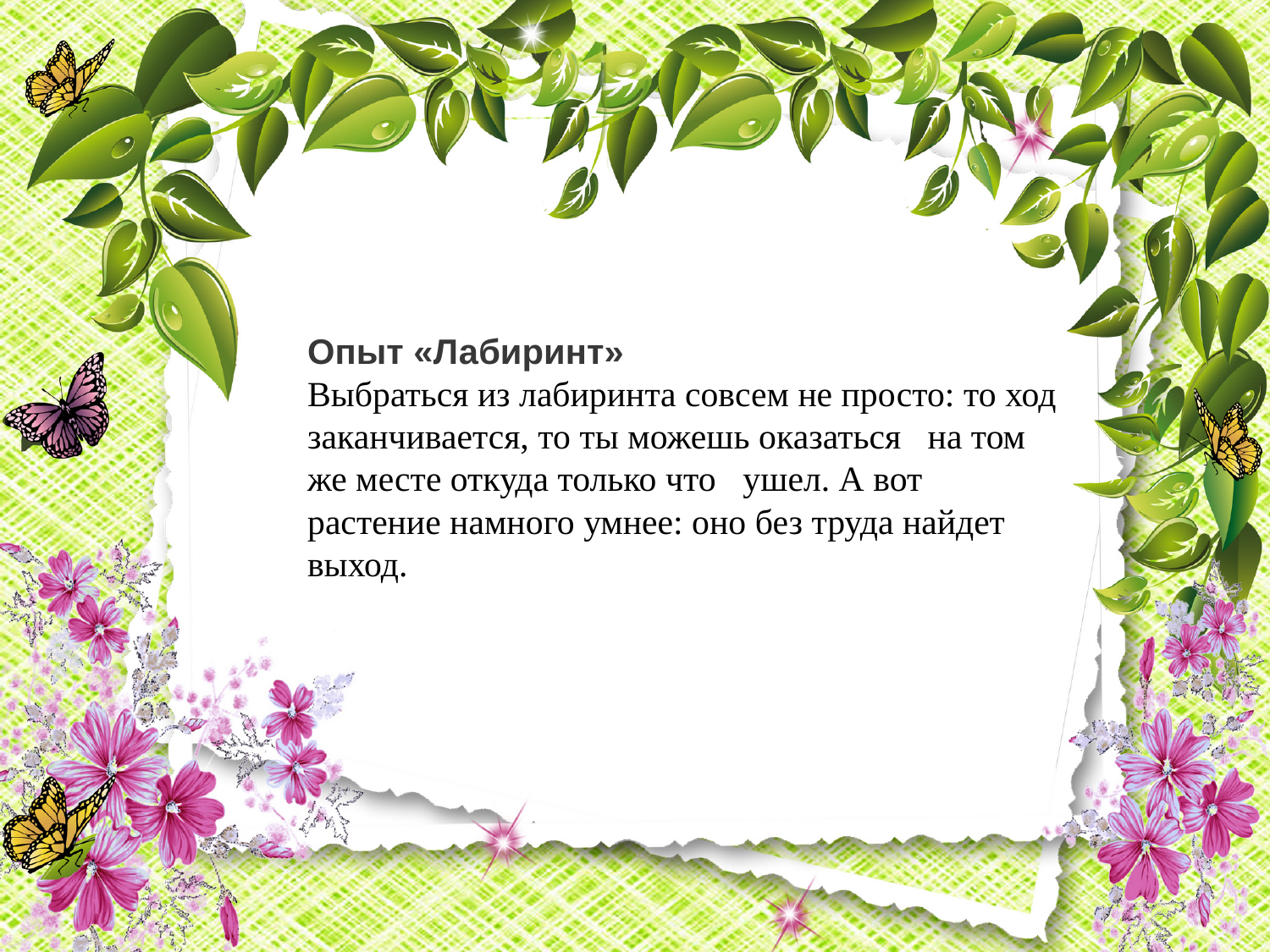

Опыт «Лабиринт»
Выбраться из лабиринта совсем не просто: то ход заканчивается, то ты можешь оказаться   на том же месте откуда только что   ушел. А вот растение намного умнее: оно без труда найдет выход.